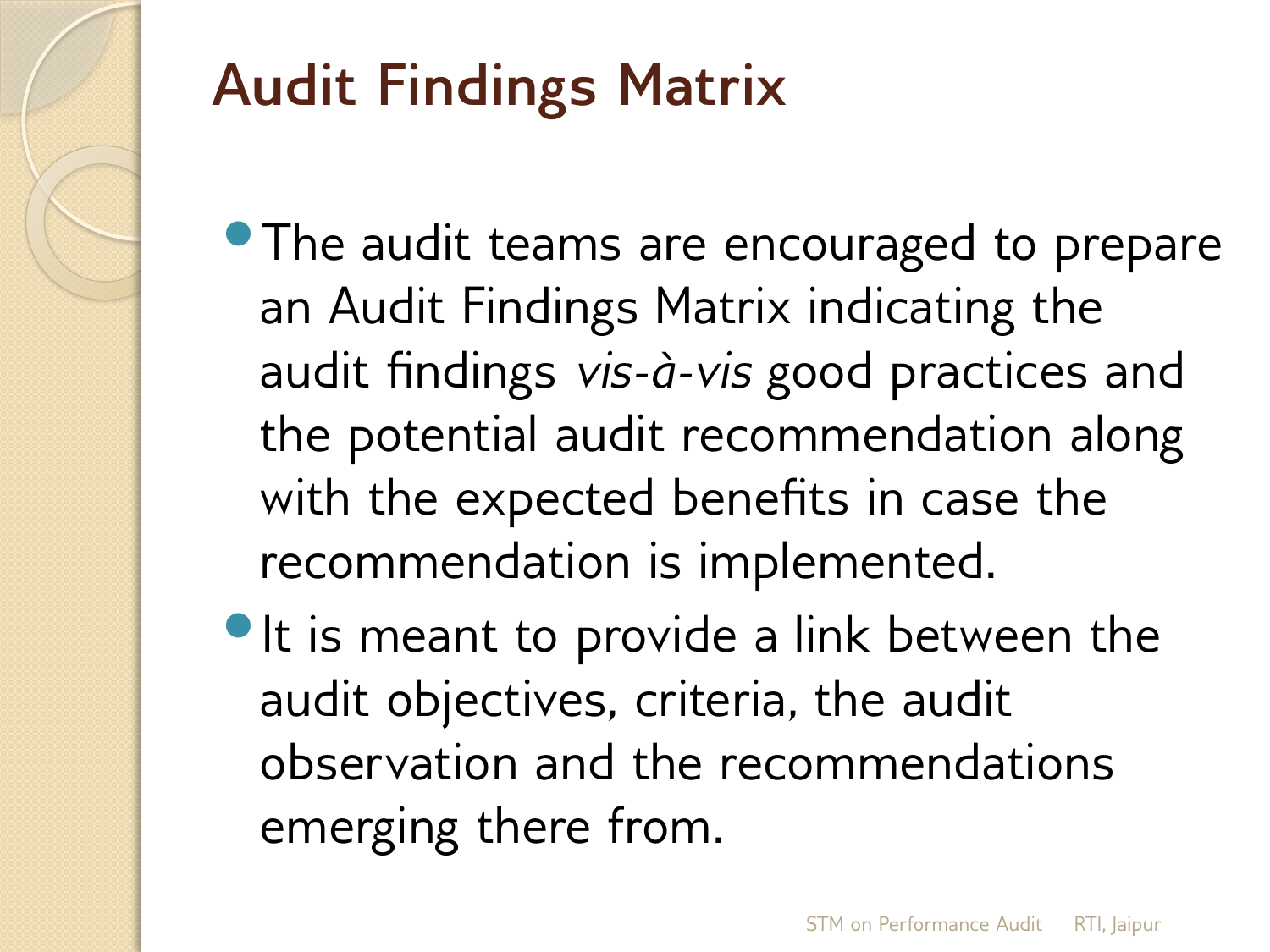

# Audit Findings Matrix
The audit teams are encouraged to prepare an Audit Findings Matrix indicating the audit findings vis-à-vis good practices and the potential audit recommendation along with the expected benefits in case the recommendation is implemented.
It is meant to provide a link between the audit objectives, criteria, the audit observation and the recommendations emerging there from.
STM on Performance Audit     RTI, Jaipur